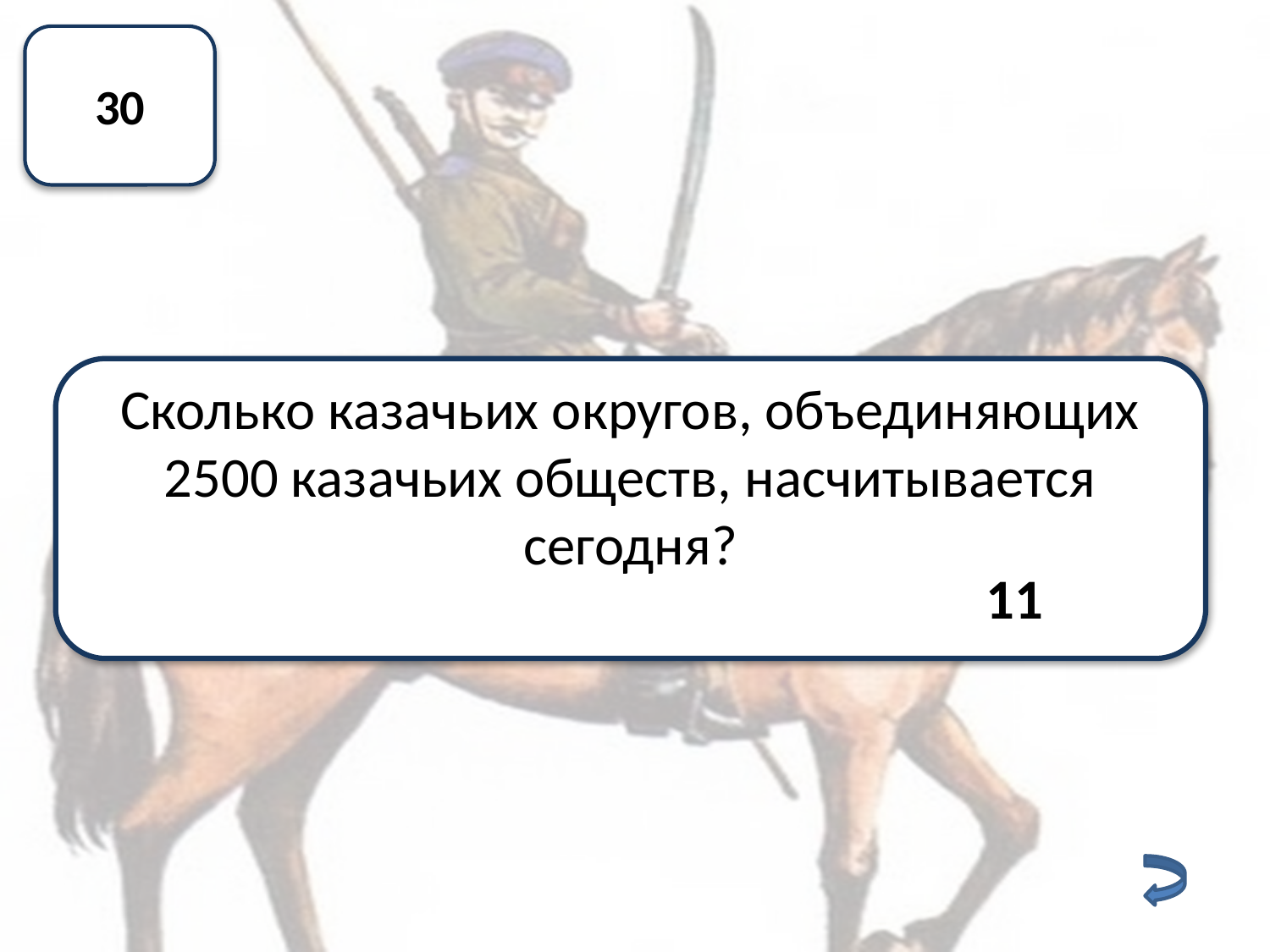

30
Сколько казачьих округов, объединяющих 2500 казачьих обществ, насчитывается сегодня?

11